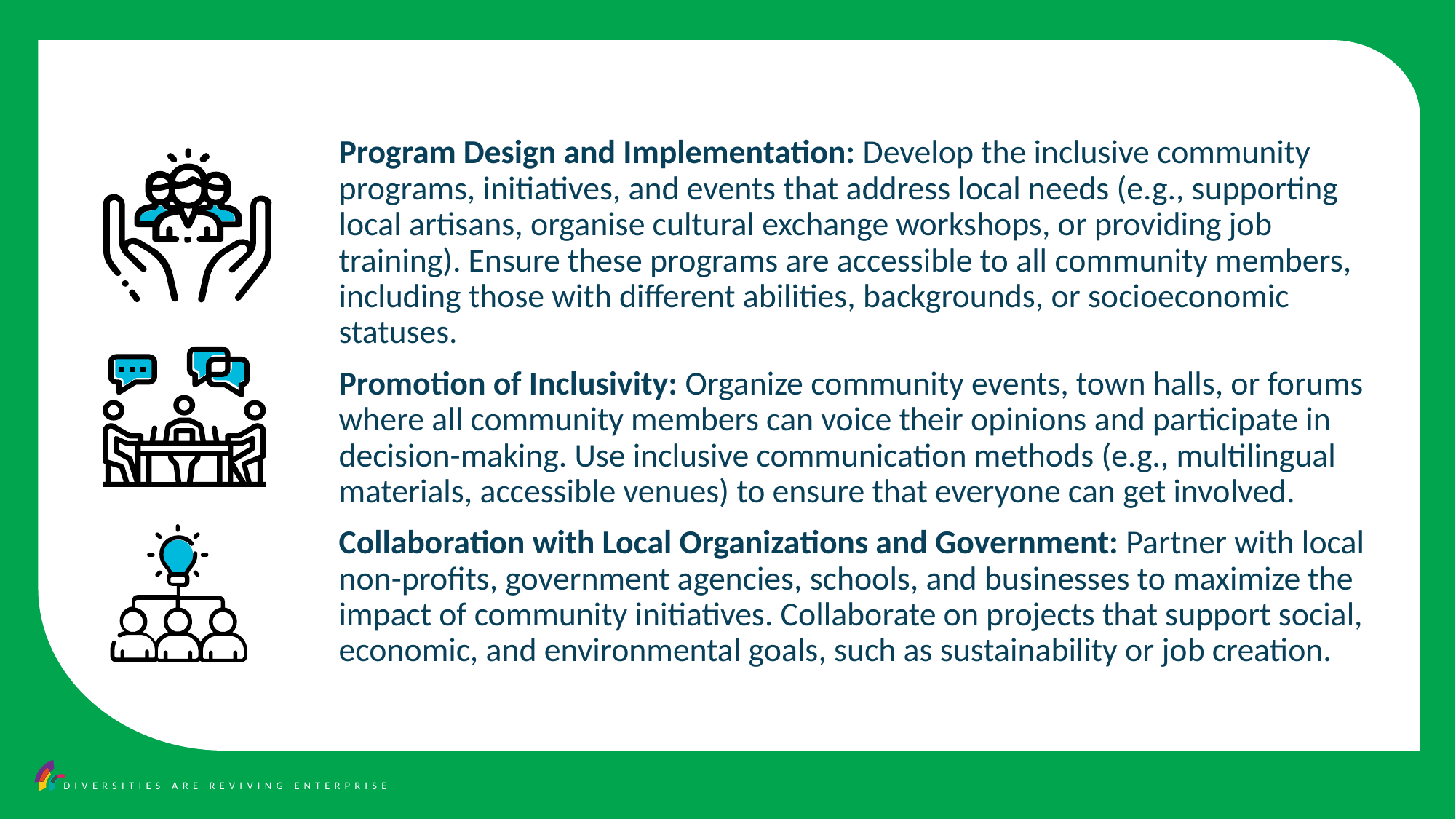

Program Design and Implementation: Develop the inclusive community programs, initiatives, and events that address local needs (e.g., supporting local artisans, organise cultural exchange workshops, or providing job training). Ensure these programs are accessible to all community members, including those with different abilities, backgrounds, or socioeconomic statuses.
Promotion of Inclusivity: Organize community events, town halls, or forums where all community members can voice their opinions and participate in decision-making. Use inclusive communication methods (e.g., multilingual materials, accessible venues) to ensure that everyone can get involved.
Collaboration with Local Organizations and Government: Partner with local non-profits, government agencies, schools, and businesses to maximize the impact of community initiatives. Collaborate on projects that support social, economic, and environmental goals, such as sustainability or job creation.